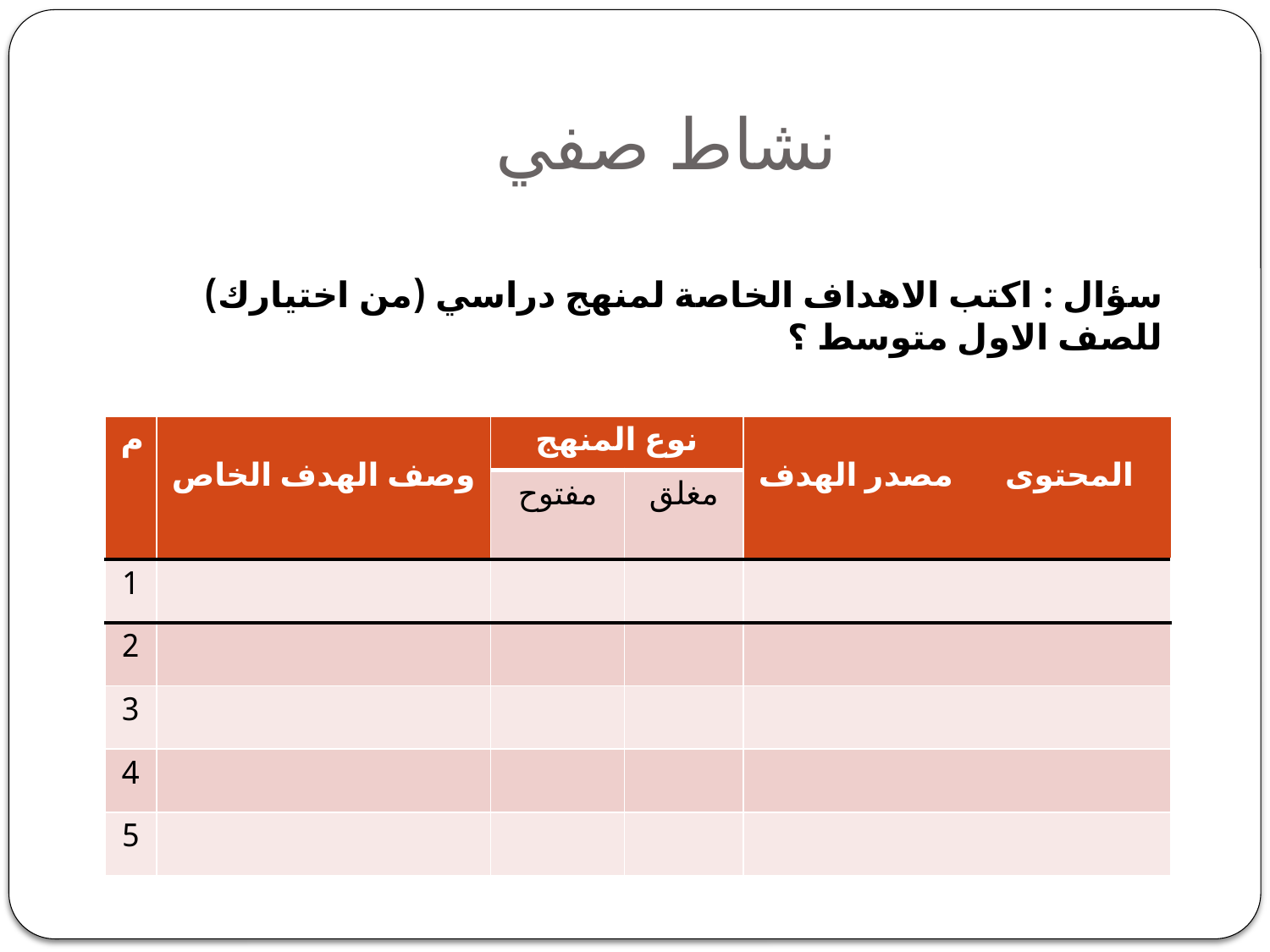

# نشاط صفي
سؤال : اكتب الاهداف الخاصة لمنهج دراسي (من اختيارك) للصف الاول متوسط ؟

| م | وصف الهدف الخاص | نوع المنهج |  | مصدر الهدف | المحتوى |
| --- | --- | --- | --- | --- | --- |
|  |  | مفتوح | مغلق |  |  |
| 1 |  |  |  |  |  |
| 2 |  |  |  |  |  |
| 3 |  |  |  |  |  |
| 4 |  |  |  |  |  |
| 5 |  |  |  |  |  |